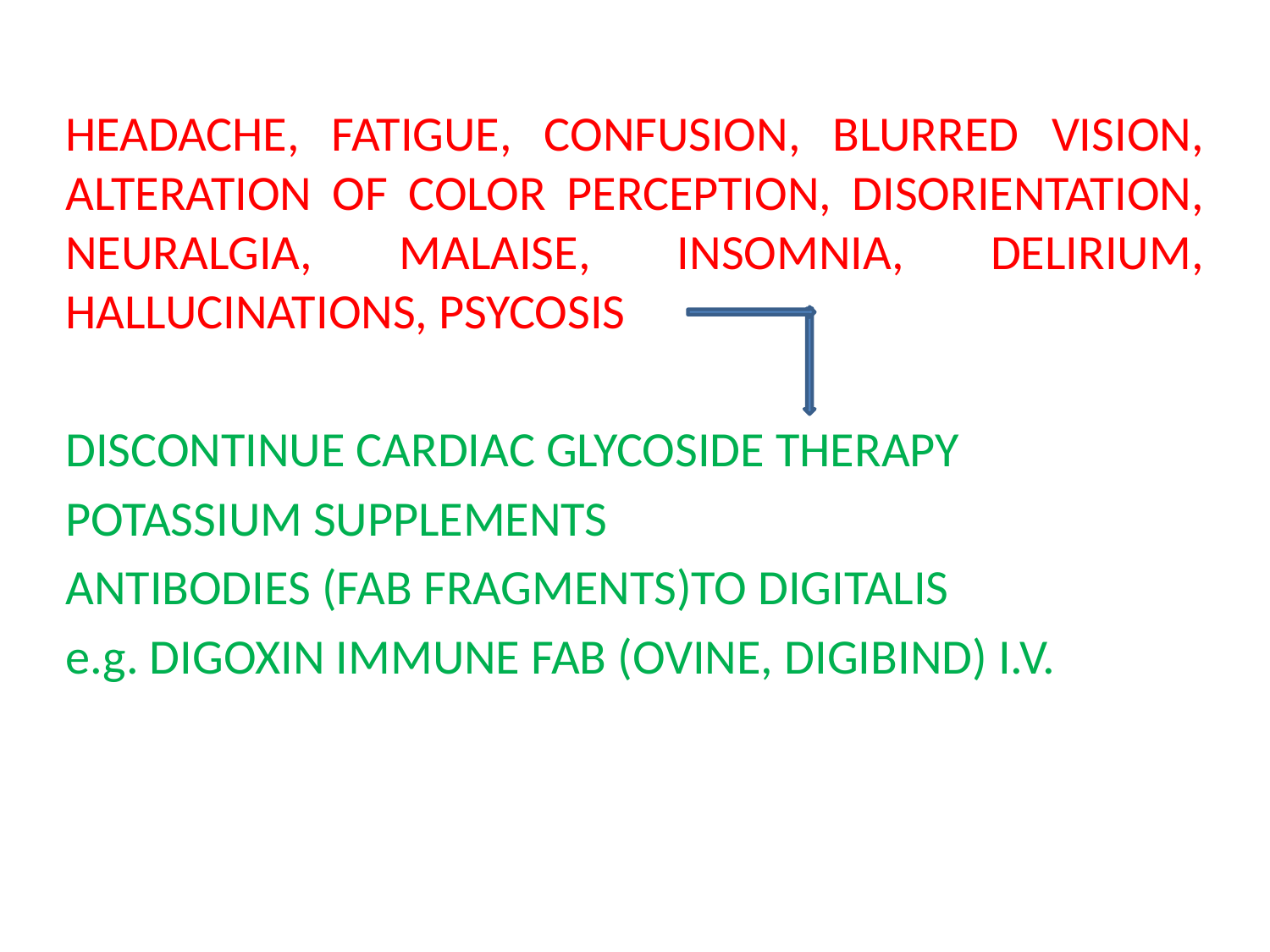

HEADACHE, FATIGUE, CONFUSION, BLURRED VISION, ALTERATION OF COLOR PERCEPTION, DISORIENTATION, NEURALGIA, MALAISE, INSOMNIA, DELIRIUM, HALLUCINATIONS, PSYCOSIS

DISCONTINUE CARDIAC GLYCOSIDE THERAPY
POTASSIUM SUPPLEMENTS
ANTIBODIES (FAB FRAGMENTS)TO DIGITALIS
e.g. DIGOXIN IMMUNE FAB (OVINE, DIGIBIND) I.V.